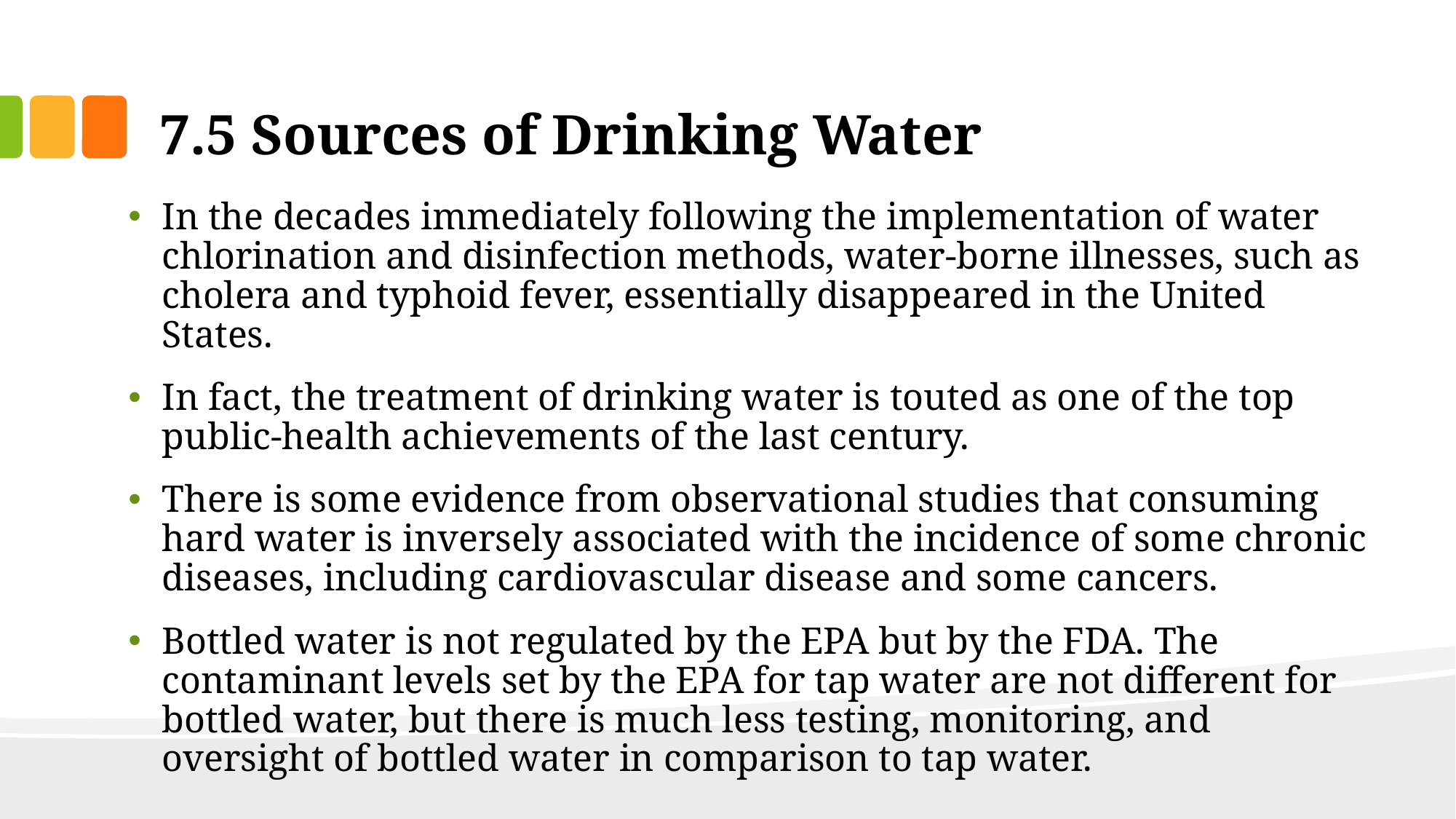

# 7.5 Sources of Drinking Water
In the decades immediately following the implementation of water chlorination and disinfection methods, water-borne illnesses, such as cholera and typhoid fever, essentially disappeared in the United States.
In fact, the treatment of drinking water is touted as one of the top public-health achievements of the last century.
There is some evidence from observational studies that consuming hard water is inversely associated with the incidence of some chronic diseases, including cardiovascular disease and some cancers.
Bottled water is not regulated by the EPA but by the FDA. The contaminant levels set by the EPA for tap water are not different for bottled water, but there is much less testing, monitoring, and oversight of bottled water in comparison to tap water.